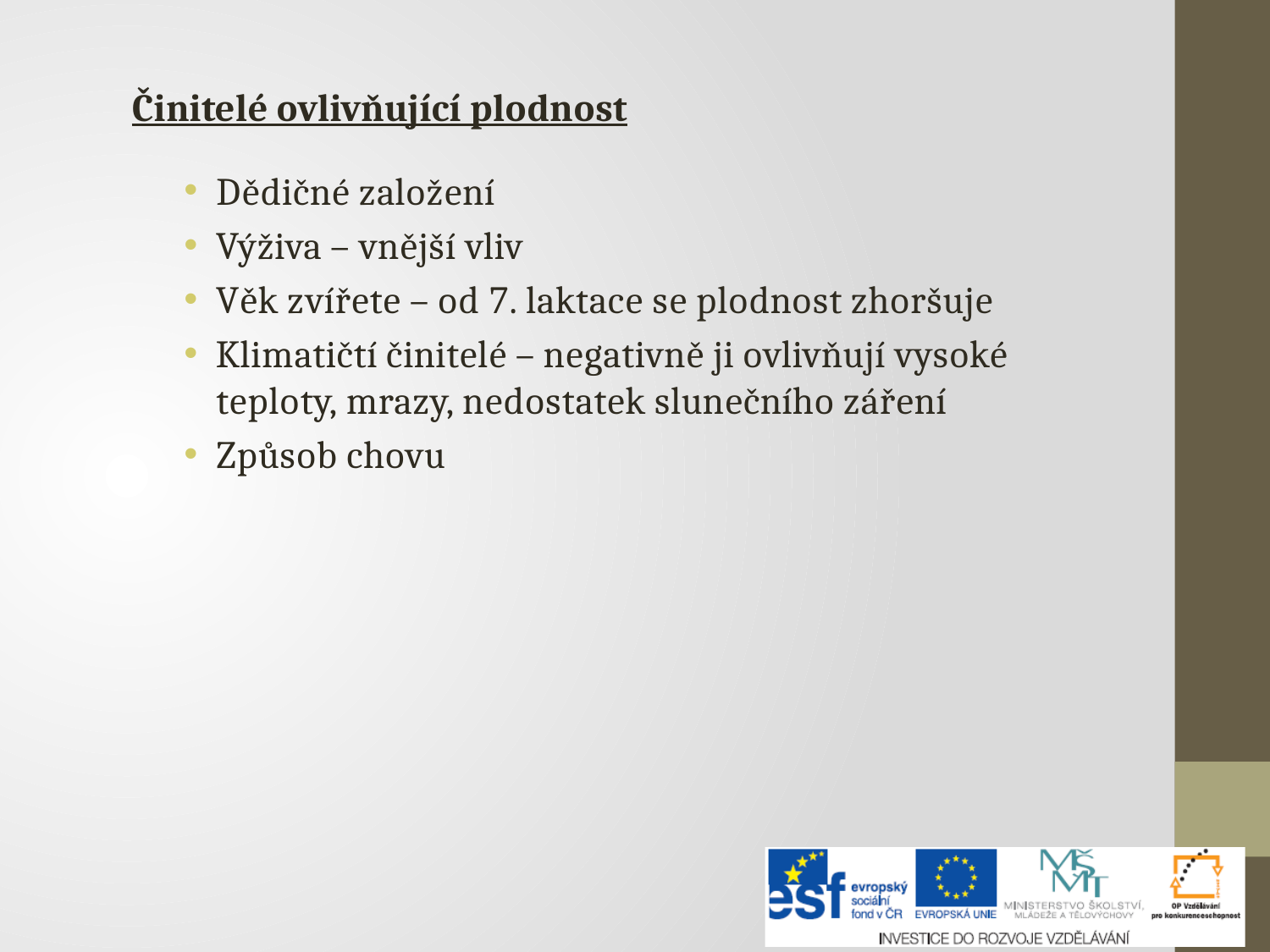

Činitelé ovlivňující plodnost

Dědičné založení
Výživa – vnější vliv
Věk zvířete – od 7. laktace se plodnost zhoršuje
Klimatičtí činitelé – negativně ji ovlivňují vysoké teploty, mrazy, nedostatek slunečního záření
Způsob chovu